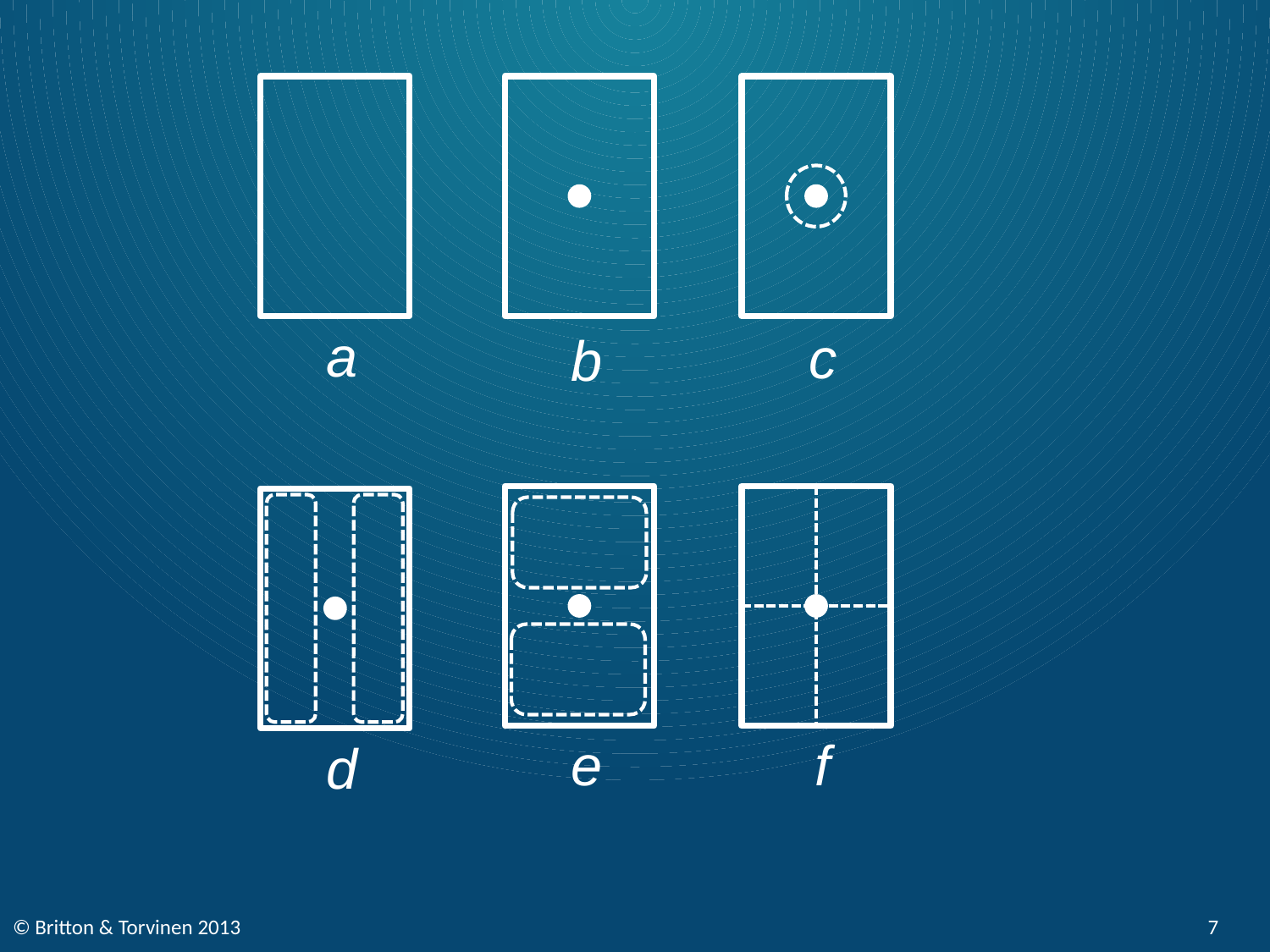

a
c
b

f
e
d
© Britton & Torvinen 2013
7